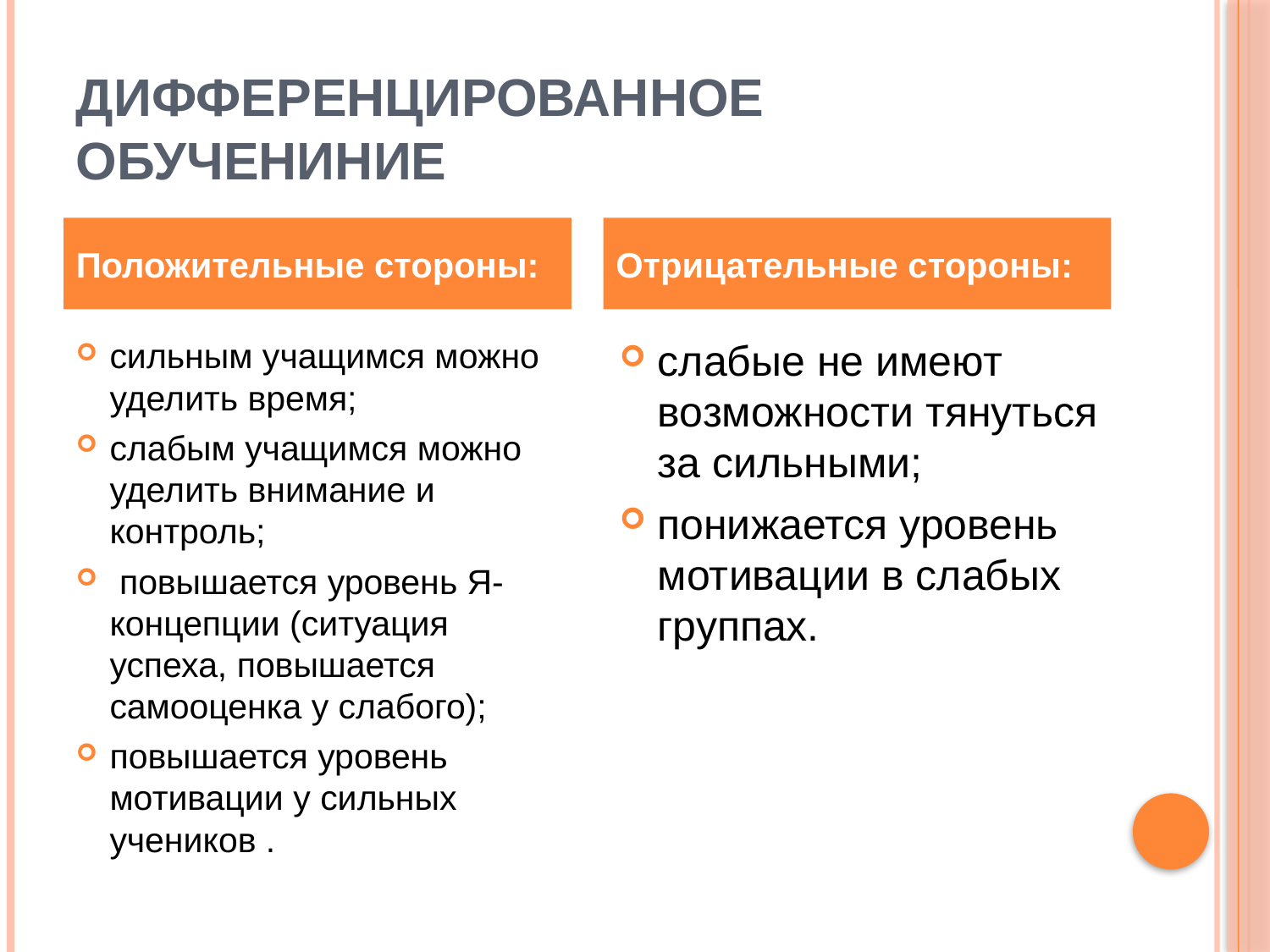

# ДИФФЕРЕНЦИРОВАННОЕ ОБУЧЕНИНИЕ
Положительные стороны:
Отрицательные стороны:
сильным учащимся можно уделить время;
слабым учащимся можно уделить внимание и контроль;
 повышается уровень Я-концепции (ситуация успеха, повышается самооценка у слабого);
повышается уровень мотивации у сильных учеников .
слабые не имеют возможности тянуться за сильными;
понижается уровень мотивации в слабых группах.